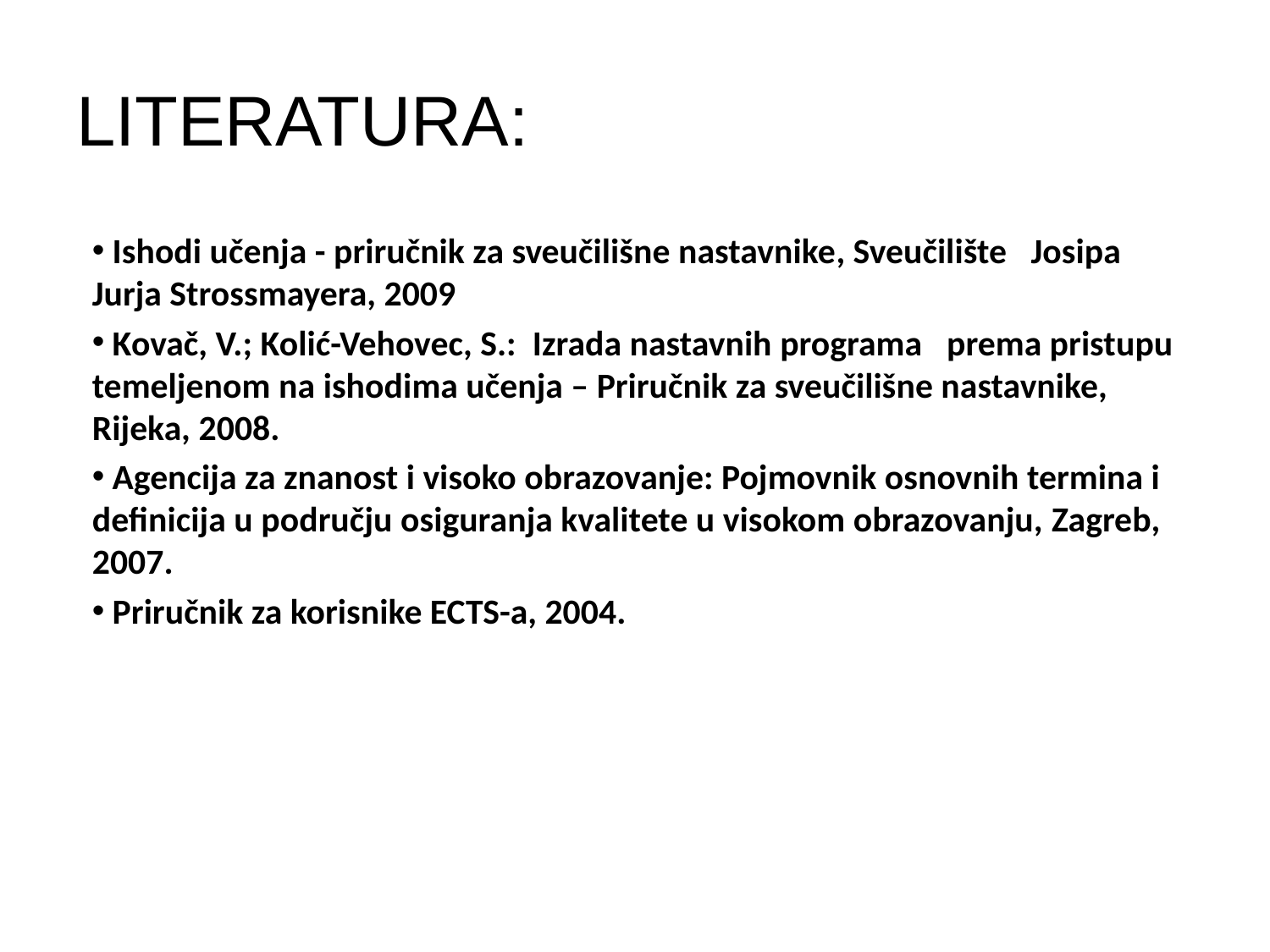

# LITERATURA:
 Ishodi učenja - priručnik za sveučilišne nastavnike, Sveučilište   Josipa Jurja Strossmayera, 2009
 Kovač, V.; Kolić-Vehovec, S.:  Izrada nastavnih programa   prema pristupu temeljenom na ishodima učenja – Priručnik za sveučilišne nastavnike, Rijeka, 2008.
 Agencija za znanost i visoko obrazovanje: Pojmovnik osnovnih termina i definicija u području osiguranja kvalitete u visokom obrazovanju, Zagreb, 2007.
 Priručnik za korisnike ECTS-a, 2004.